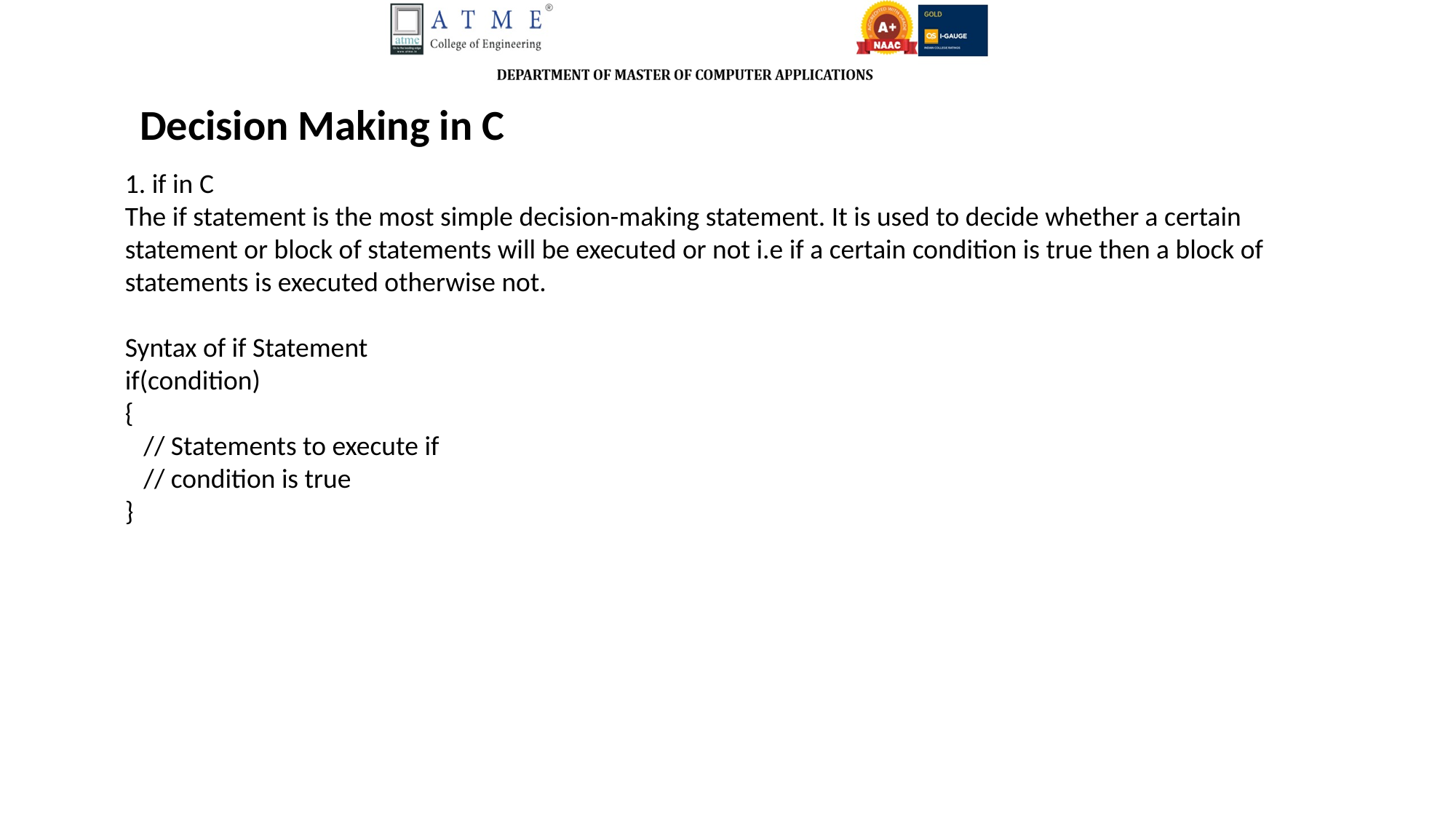

Decision Making in C
1. if in C
The if statement is the most simple decision-making statement. It is used to decide whether a certain statement or block of statements will be executed or not i.e if a certain condition is true then a block of statements is executed otherwise not.

Syntax of if Statement
if(condition)
{
   // Statements to execute if
   // condition is true
}